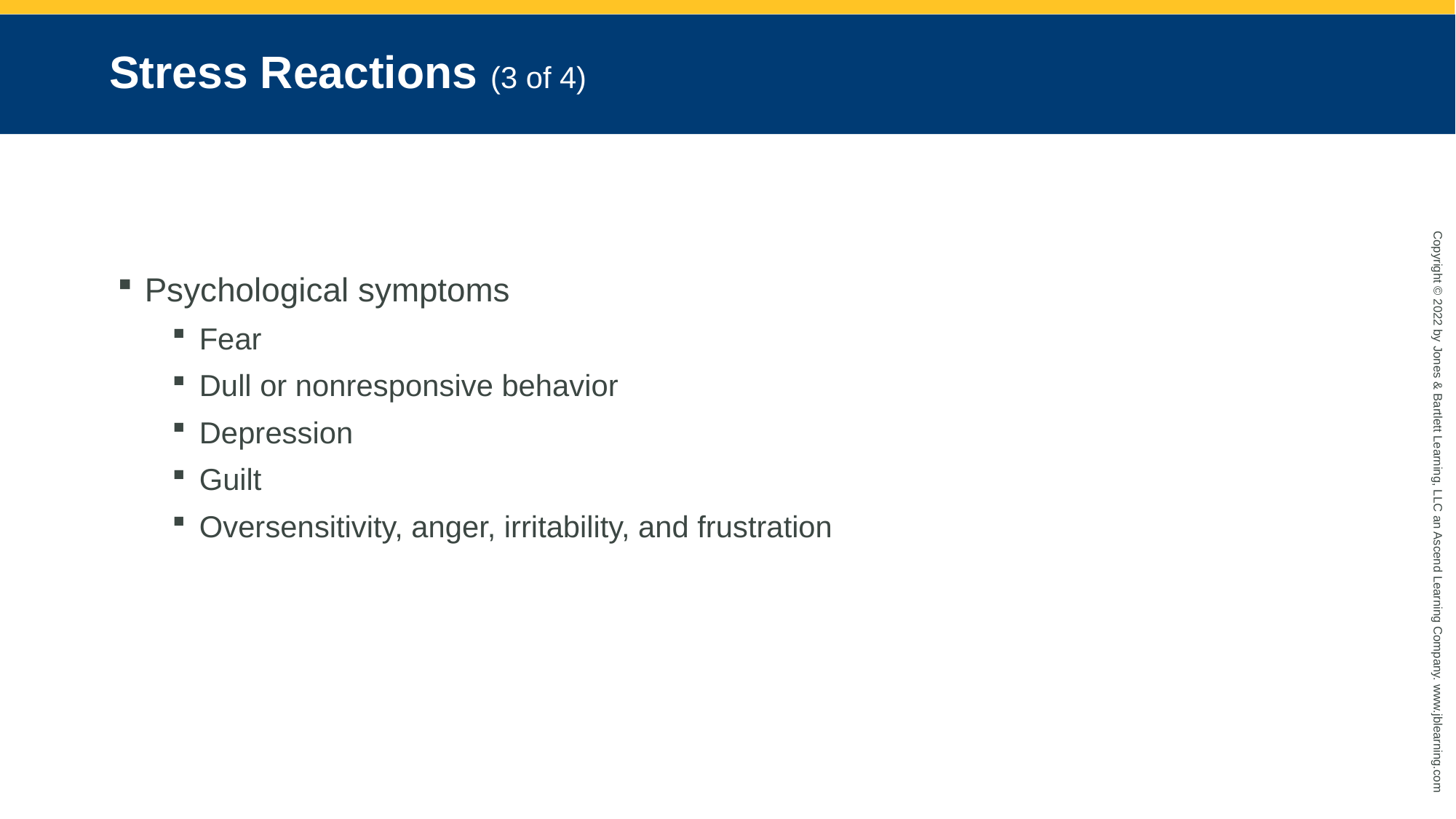

# Stress Reactions (3 of 4)
Psychological symptoms
Fear
Dull or nonresponsive behavior
Depression
Guilt
Oversensitivity, anger, irritability, and frustration